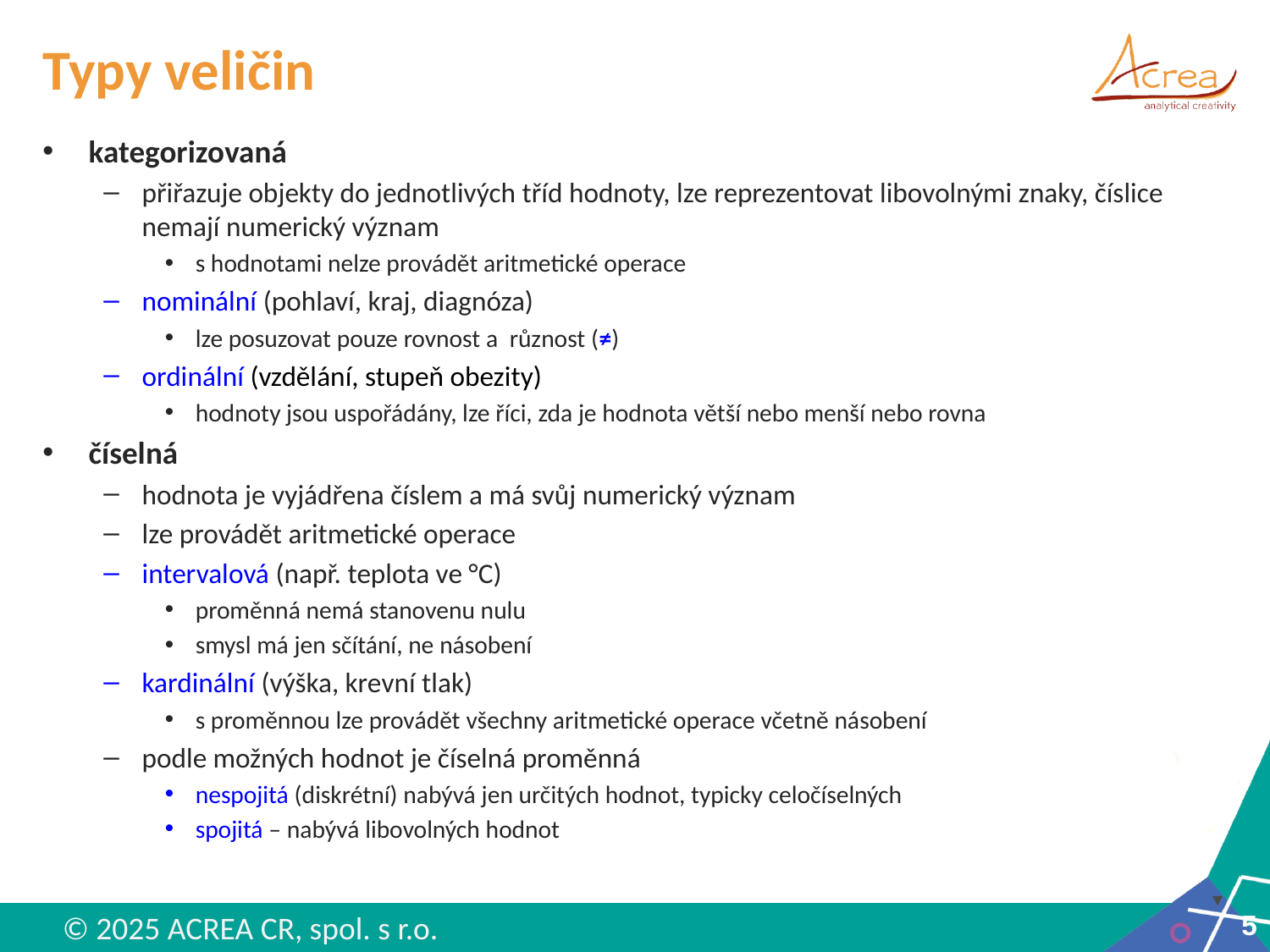

# Typy veličin
kategorizovaná
přiřazuje objekty do jednotlivých tříd hodnoty, lze reprezentovat libovolnými znaky, číslice nemají numerický význam
s hodnotami nelze provádět aritmetické operace
nominální (pohlaví, kraj, diagnóza)
lze posuzovat pouze rovnost a  různost (≠)
ordinální (vzdělání, stupeň obezity)
hodnoty jsou uspořádány, lze říci, zda je hodnota větší nebo menší nebo rovna
číselná
hodnota je vyjádřena číslem a má svůj numerický význam
lze provádět aritmetické operace
intervalová (např. teplota ve °C)
proměnná nemá stanovenu nulu
smysl má jen sčítání, ne násobení
kardinální (výška, krevní tlak)
s proměnnou lze provádět všechny aritmetické operace včetně násobení
podle možných hodnot je číselná proměnná
nespojitá (diskrétní) nabývá jen určitých hodnot, typicky celočíselných
spojitá – nabývá libovolných hodnot
5